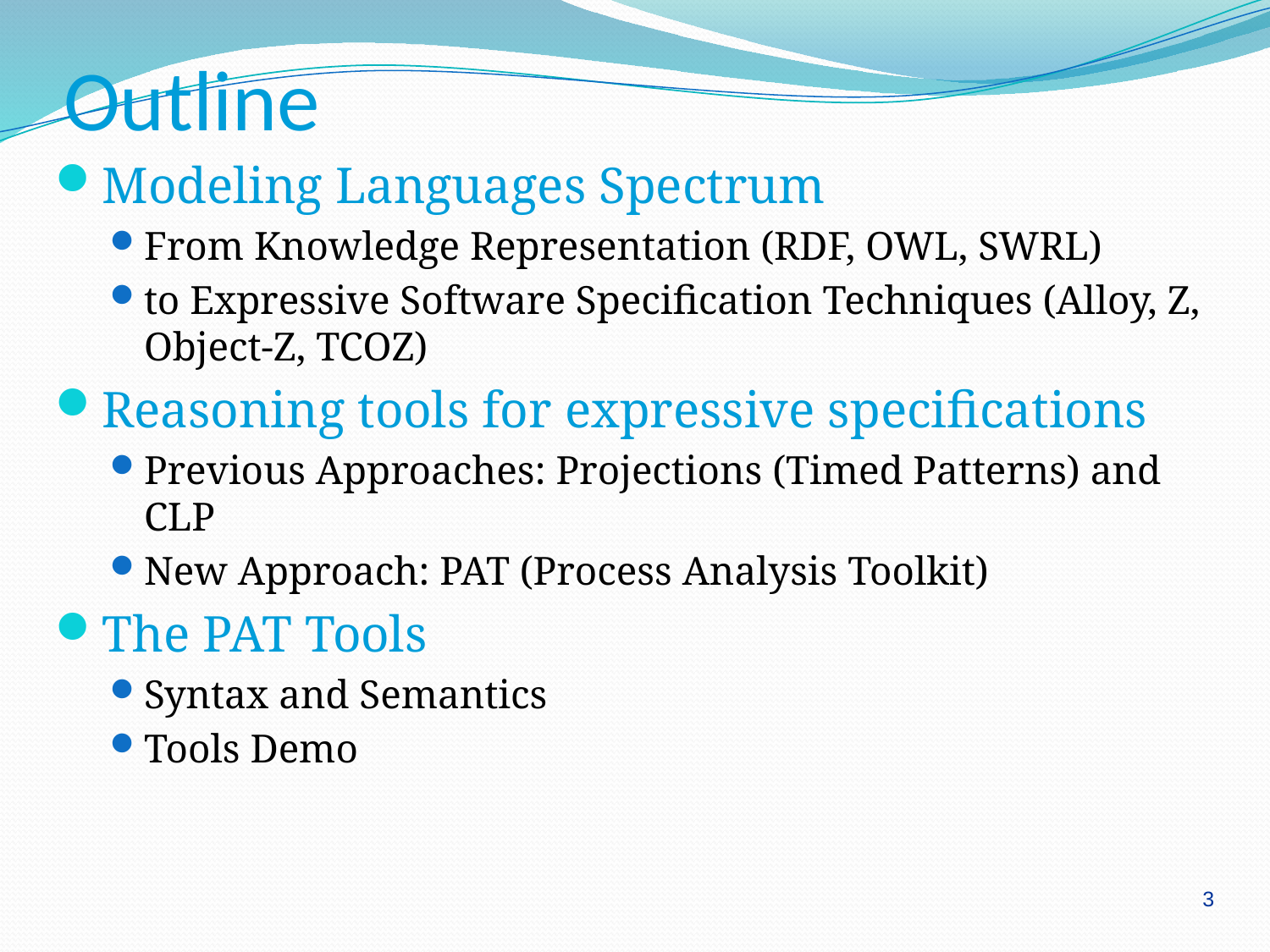

# Outline
Modeling Languages Spectrum
From Knowledge Representation (RDF, OWL, SWRL)
to Expressive Software Specification Techniques (Alloy, Z, Object-Z, TCOZ)
Reasoning tools for expressive specifications
Previous Approaches: Projections (Timed Patterns) and CLP
New Approach: PAT (Process Analysis Toolkit)
The PAT Tools
Syntax and Semantics
Tools Demo
3